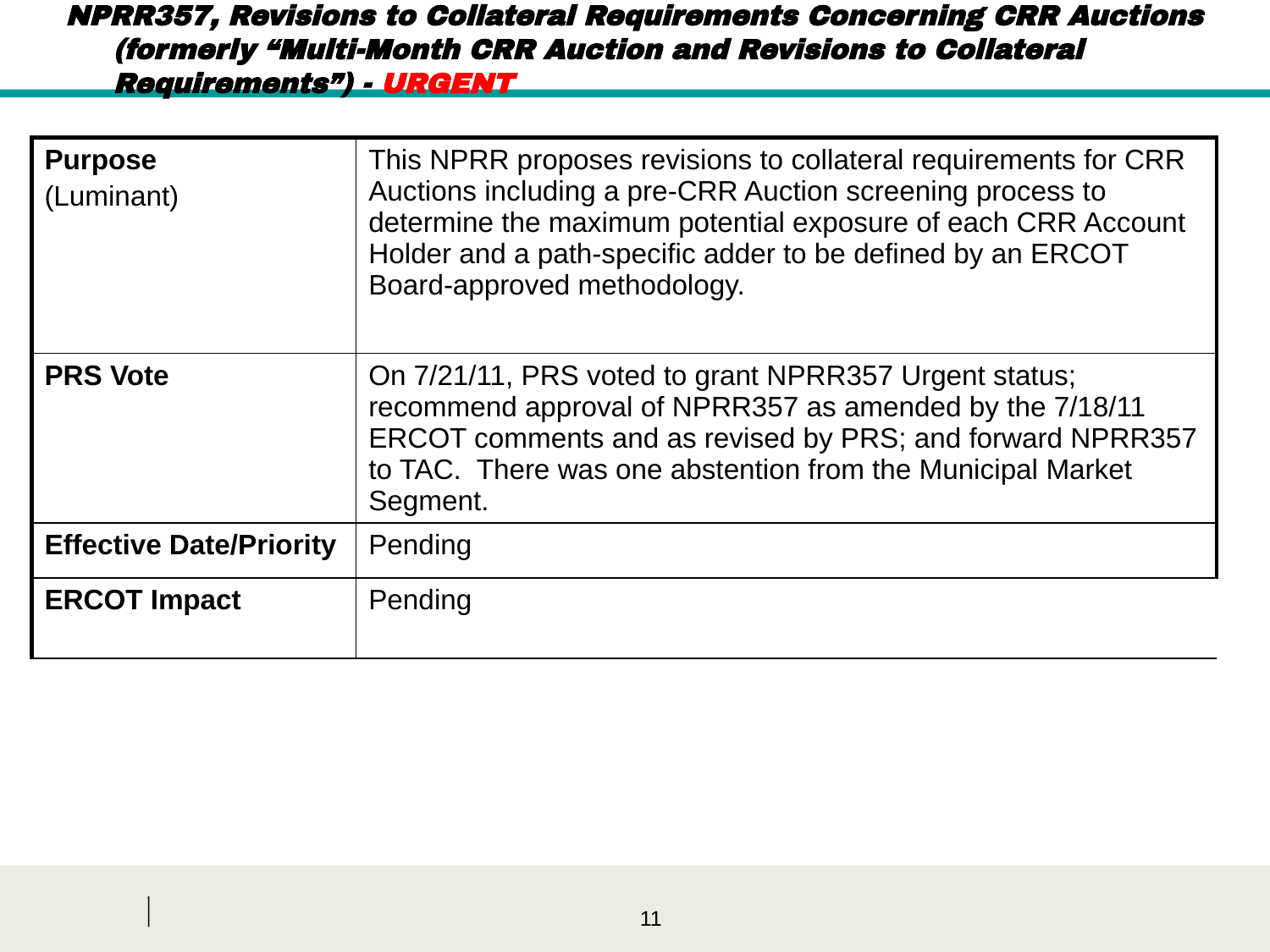

NPRR357, Revisions to Collateral Requirements Concerning CRR Auctions (formerly “Multi-Month CRR Auction and Revisions to Collateral Requirements”) - URGENT
| Purpose (Luminant) | This NPRR proposes revisions to collateral requirements for CRR Auctions including a pre-CRR Auction screening process to determine the maximum potential exposure of each CRR Account Holder and a path-specific adder to be defined by an ERCOT Board-approved methodology. |
| --- | --- |
| PRS Vote | On 7/21/11, PRS voted to grant NPRR357 Urgent status; recommend approval of NPRR357 as amended by the 7/18/11 ERCOT comments and as revised by PRS; and forward NPRR357 to TAC. There was one abstention from the Municipal Market Segment. |
| Effective Date/Priority | Pending |
| ERCOT Impact | Pending |